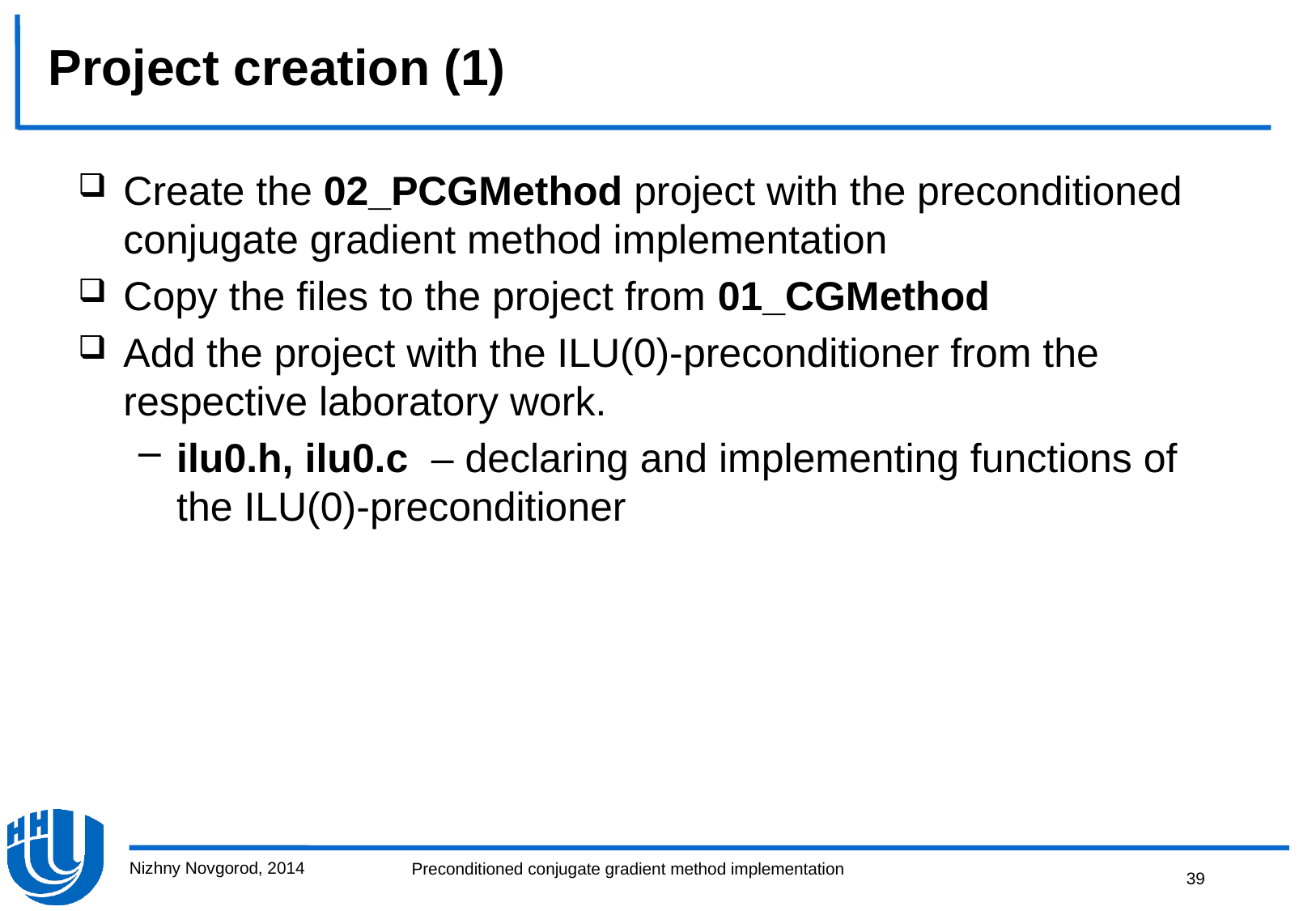

# Project creation (1)
Create the 02_PCGMethod project with the preconditioned conjugate gradient method implementation
Copy the files to the project from 01_СGMethod
Add the project with the ILU(0)-preconditioner from the respective laboratory work.
ilu0.h, ilu0.c  – declaring and implementing functions of the ILU(0)-preconditioner

Nizhny Novgorod, 2014
39
Preconditioned conjugate gradient method implementation